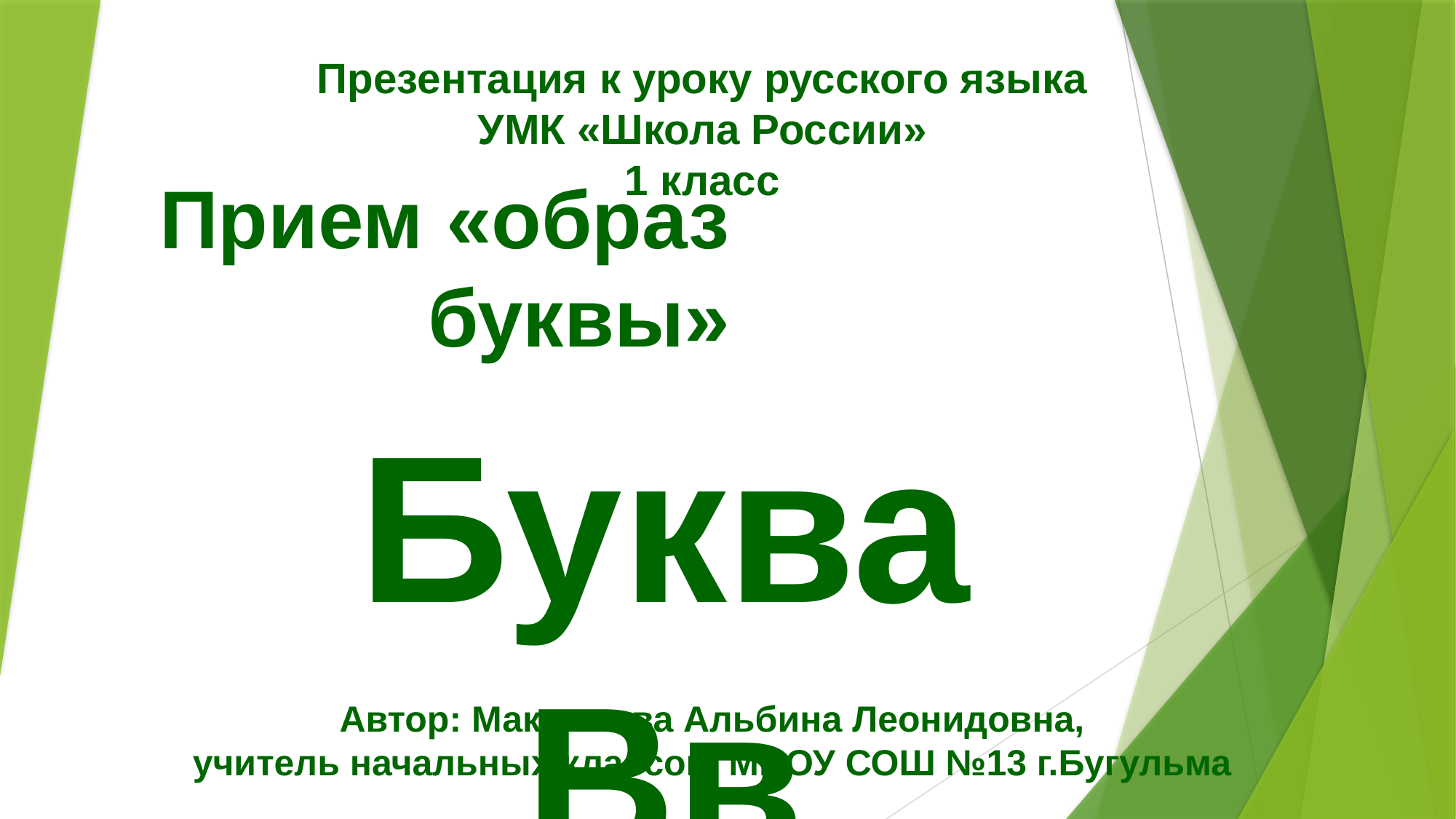

Презентация к уроку русского языка
УМК «Школа России»
1 класс
# Прием «образ буквы»
Буква Вв
Автор: Максимова Альбина Леонидовна,
учитель начальных классов  МБОУ СОШ №13 г.Бугульма